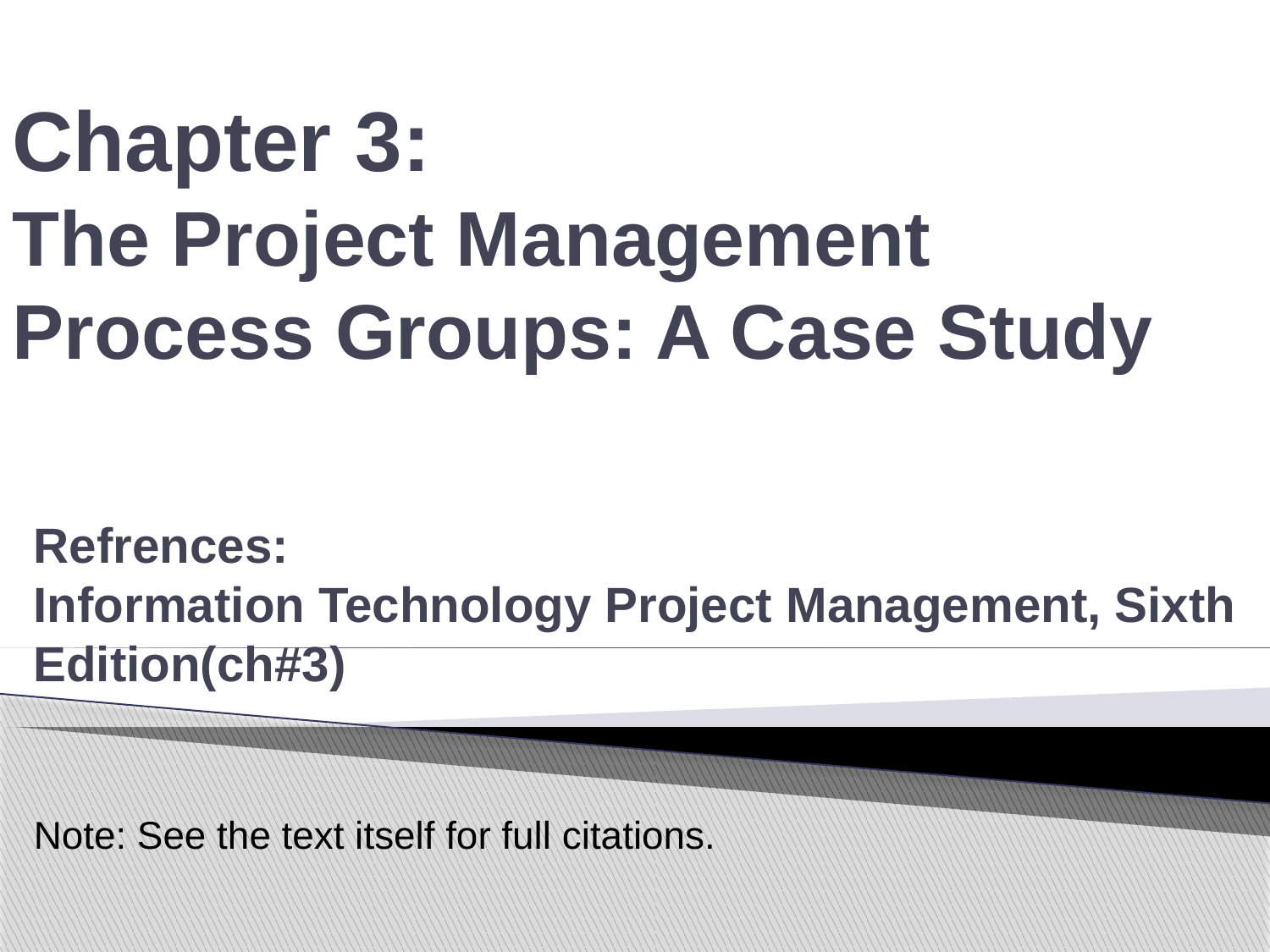

# Chapter 3: The Project Management Process Groups: A Case Study
Refrences:
Information Technology Project Management, Sixth Edition(ch#3)
Note: See the text itself for full citations.